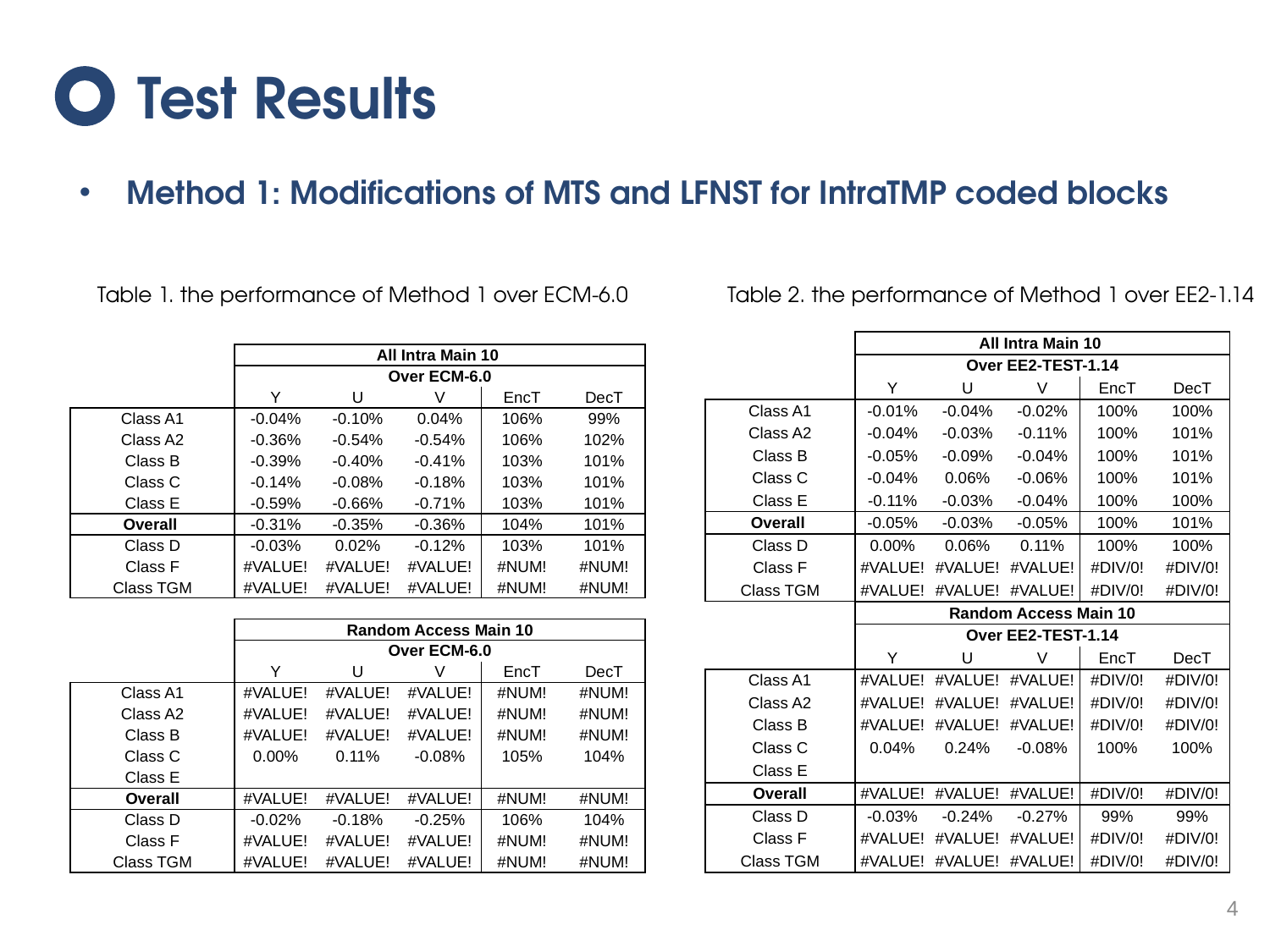

# Test Results
Method 1: Modifications of MTS and LFNST for IntraTMP coded blocks
Table 1. the performance of Method 1 over ECM-6.0
Table 2. the performance of Method 1 over EE2-1.14
|  | All Intra Main 10 |  |  |  |  |
| --- | --- | --- | --- | --- | --- |
|  | Over EE2-TEST-1.14 |  |  |  |  |
|  | Y | U | V | EncT | DecT |
| Class A1 | -0.01% | -0.04% | -0.02% | 100% | 100% |
| Class A2 | -0.04% | -0.03% | -0.11% | 100% | 101% |
| Class B | -0.05% | -0.09% | -0.04% | 100% | 101% |
| Class C | -0.04% | 0.06% | -0.06% | 100% | 101% |
| Class E | -0.11% | -0.03% | -0.04% | 100% | 100% |
| Overall | -0.05% | -0.03% | -0.05% | 100% | 101% |
| Class D | 0.00% | 0.06% | 0.11% | 100% | 100% |
| Class F | #VALUE! | #VALUE! | #VALUE! | #DIV/0! | #DIV/0! |
| Class TGM | #VALUE! | #VALUE! | #VALUE! | #DIV/0! | #DIV/0! |
|  | All Intra Main 10 |  |  |  |  |
| --- | --- | --- | --- | --- | --- |
|  | Over ECM-6.0 |  |  |  |  |
|  | Y | U | V | EncT | DecT |
| Class A1 | -0.04% | -0.10% | 0.04% | 106% | 99% |
| Class A2 | -0.36% | -0.54% | -0.54% | 106% | 102% |
| Class B | -0.39% | -0.40% | -0.41% | 103% | 101% |
| Class C | -0.14% | -0.08% | -0.18% | 103% | 101% |
| Class E | -0.59% | -0.66% | -0.71% | 103% | 101% |
| Overall | -0.31% | -0.35% | -0.36% | 104% | 101% |
| Class D | -0.03% | 0.02% | -0.12% | 103% | 101% |
| Class F | #VALUE! | #VALUE! | #VALUE! | #NUM! | #NUM! |
| Class TGM | #VALUE! | #VALUE! | #VALUE! | #NUM! | #NUM! |
|  |  |  |  |  |  |
|  | Random Access Main 10 |  |  |  |  |
|  | Over ECM-6.0 |  |  |  |  |
|  | Y | U | V | EncT | DecT |
| Class A1 | #VALUE! | #VALUE! | #VALUE! | #NUM! | #NUM! |
| Class A2 | #VALUE! | #VALUE! | #VALUE! | #NUM! | #NUM! |
| Class B | #VALUE! | #VALUE! | #VALUE! | #NUM! | #NUM! |
| Class C | 0.00% | 0.11% | -0.08% | 105% | 104% |
| Class E |  |  |  |  |  |
| Overall | #VALUE! | #VALUE! | #VALUE! | #NUM! | #NUM! |
| Class D | -0.02% | -0.18% | -0.25% | 106% | 104% |
| Class F | #VALUE! | #VALUE! | #VALUE! | #NUM! | #NUM! |
| Class TGM | #VALUE! | #VALUE! | #VALUE! | #NUM! | #NUM! |
|  | Random Access Main 10 |  |  |  |  |
| --- | --- | --- | --- | --- | --- |
|  | Over EE2-TEST-1.14 |  |  |  |  |
|  | Y | U | V | EncT | DecT |
| Class A1 | #VALUE! | #VALUE! | #VALUE! | #DIV/0! | #DIV/0! |
| Class A2 | #VALUE! | #VALUE! | #VALUE! | #DIV/0! | #DIV/0! |
| Class B | #VALUE! | #VALUE! | #VALUE! | #DIV/0! | #DIV/0! |
| Class C | 0.04% | 0.24% | -0.08% | 100% | 100% |
| Class E |  |  |  |  |  |
| Overall | #VALUE! | #VALUE! | #VALUE! | #DIV/0! | #DIV/0! |
| Class D | -0.03% | -0.24% | -0.27% | 99% | 99% |
| Class F | #VALUE! | #VALUE! | #VALUE! | #DIV/0! | #DIV/0! |
| Class TGM | #VALUE! | #VALUE! | #VALUE! | #DIV/0! | #DIV/0! |